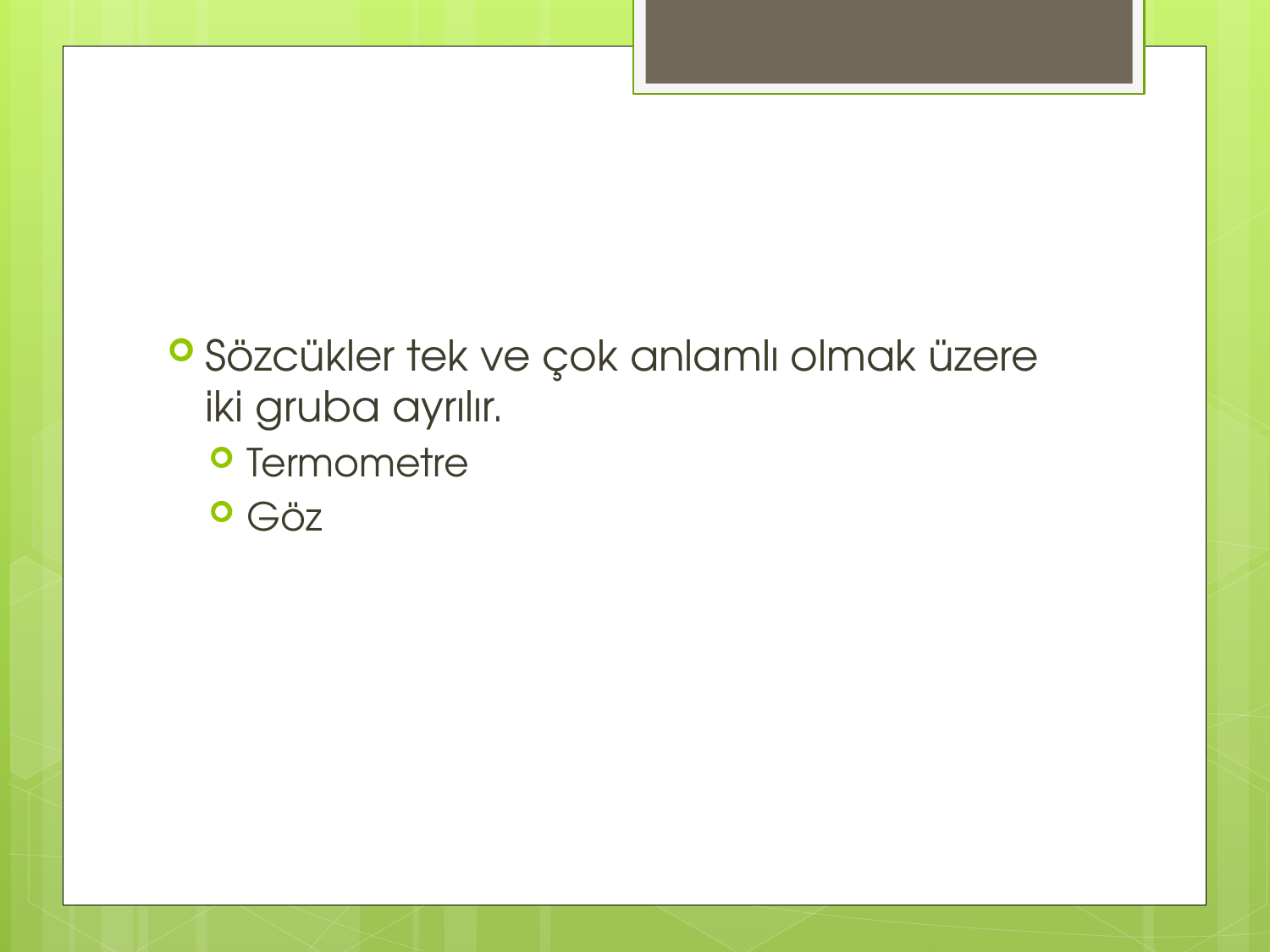

#
Sözcükler tek ve çok anlamlı olmak üzere iki gruba ayrılır.
Termometre
Göz